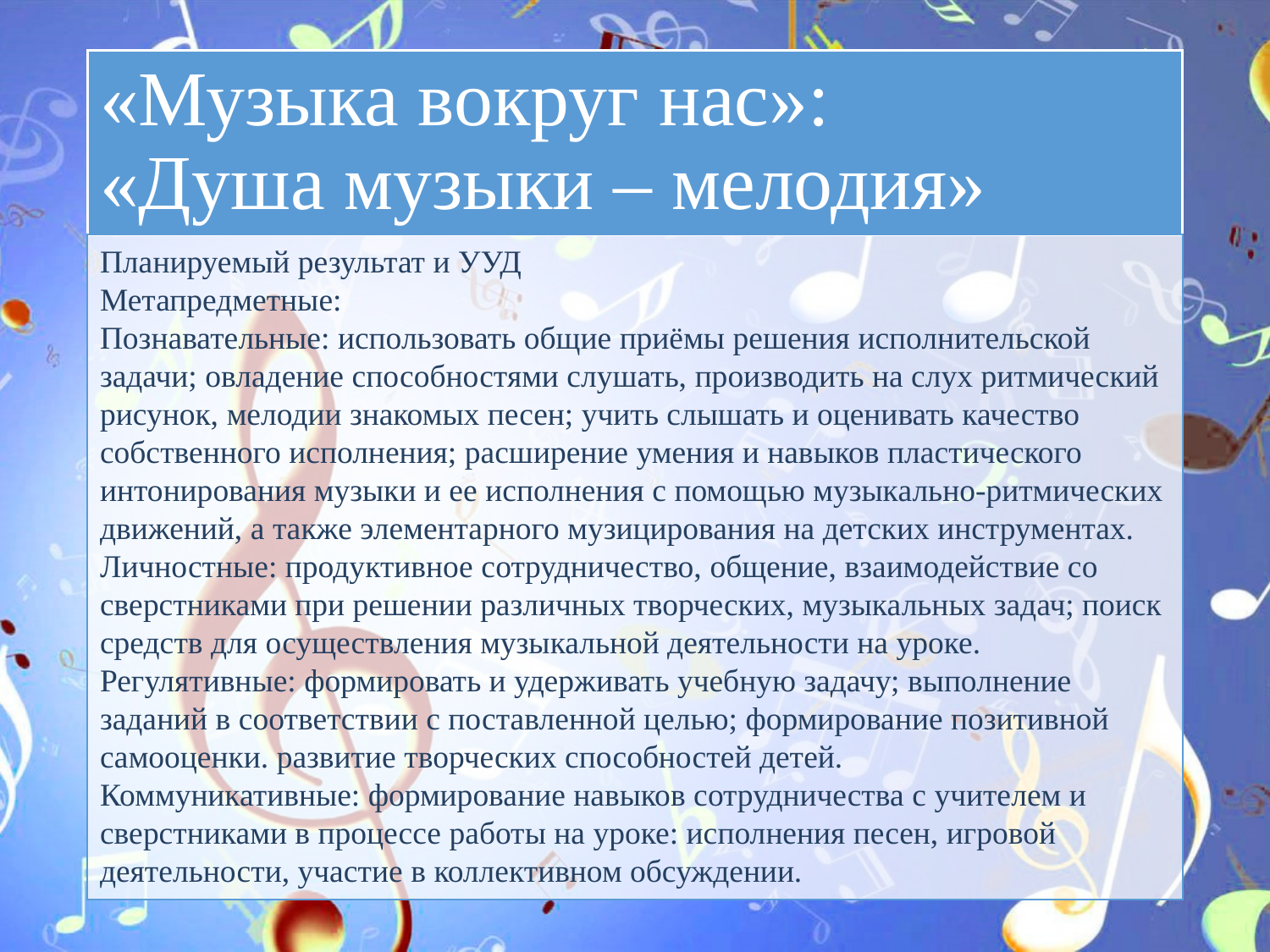

# «Музыка вокруг нас»: «Душа музыки – мелодия»
Планируемый результат и УУД
Метапредметные:
Познавательные: использовать общие приёмы решения исполнительской задачи; овладение способностями слушать, производить на слух ритмический рисунок, мелодии знакомых песен; учить слышать и оценивать качество собственного исполнения; расширение умения и навыков пластического интонирования музыки и ее исполнения с помощью музыкально-ритмических движений, а также элементарного музицирования на детских инструментах.
Личностные: продуктивное сотрудничество, общение, взаимодействие со сверстниками при решении различных творческих, музыкальных задач; поиск средств для осуществления музыкальной деятельности на уроке.
Регулятивные: формировать и удерживать учебную задачу; выполнение заданий в соответствии с поставленной целью; формирование позитивной самооценки. развитие творческих способностей детей.
Коммуникативные: формирование навыков сотрудничества с учителем и сверстниками в процессе работы на уроке: исполнения песен, игровой деятельности, участие в коллективном обсуждении.